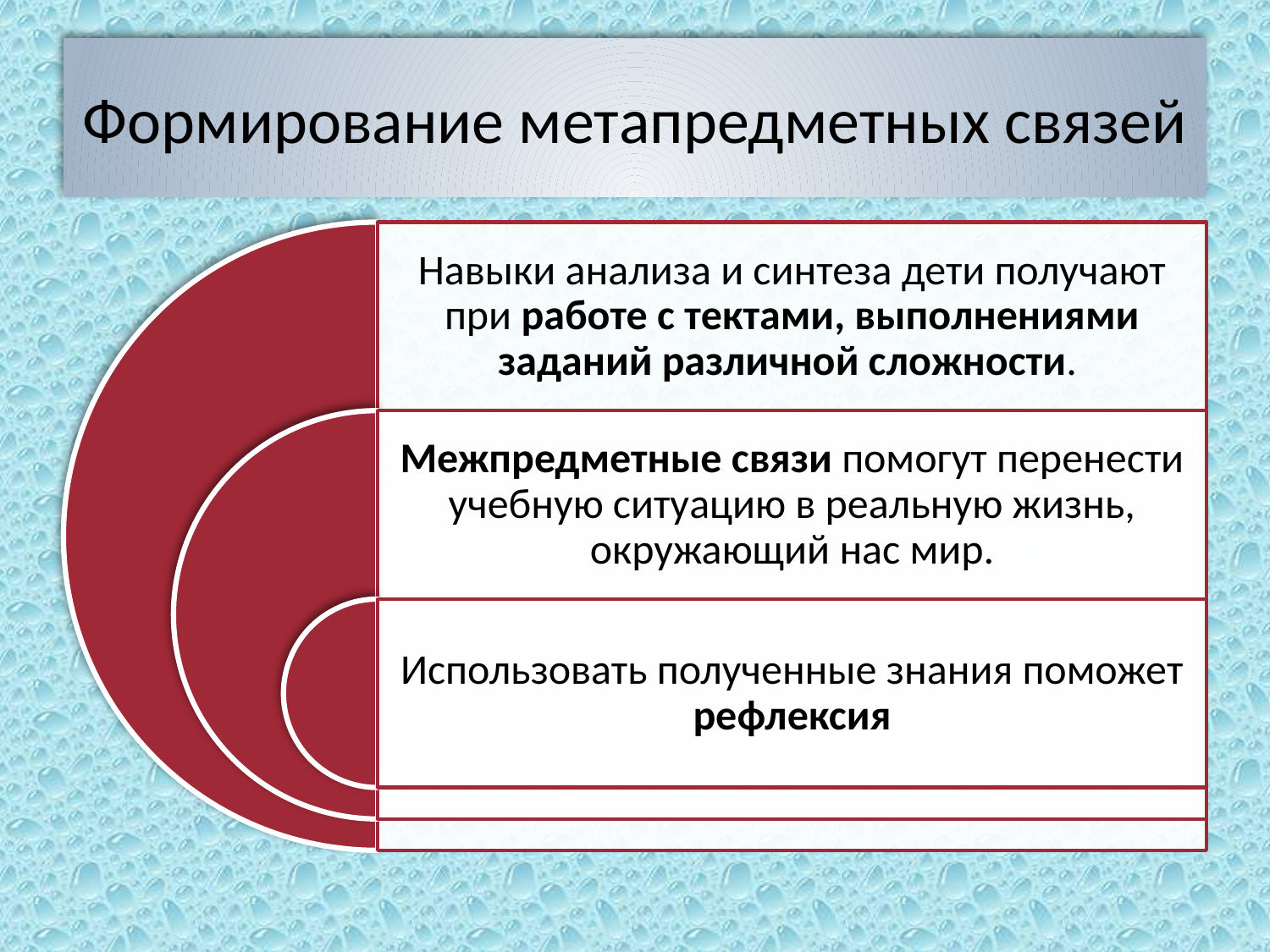

# Формирование метапредметных связей
Навыки анализа и синтеза дети получают при работе с тектами, выполнениями заданий различной сложности.
Межпредметные связи помогут перенести учебную ситуацию в реальную жизнь, окружающий нас мир.
Использовать полученные знания поможет рефлексия